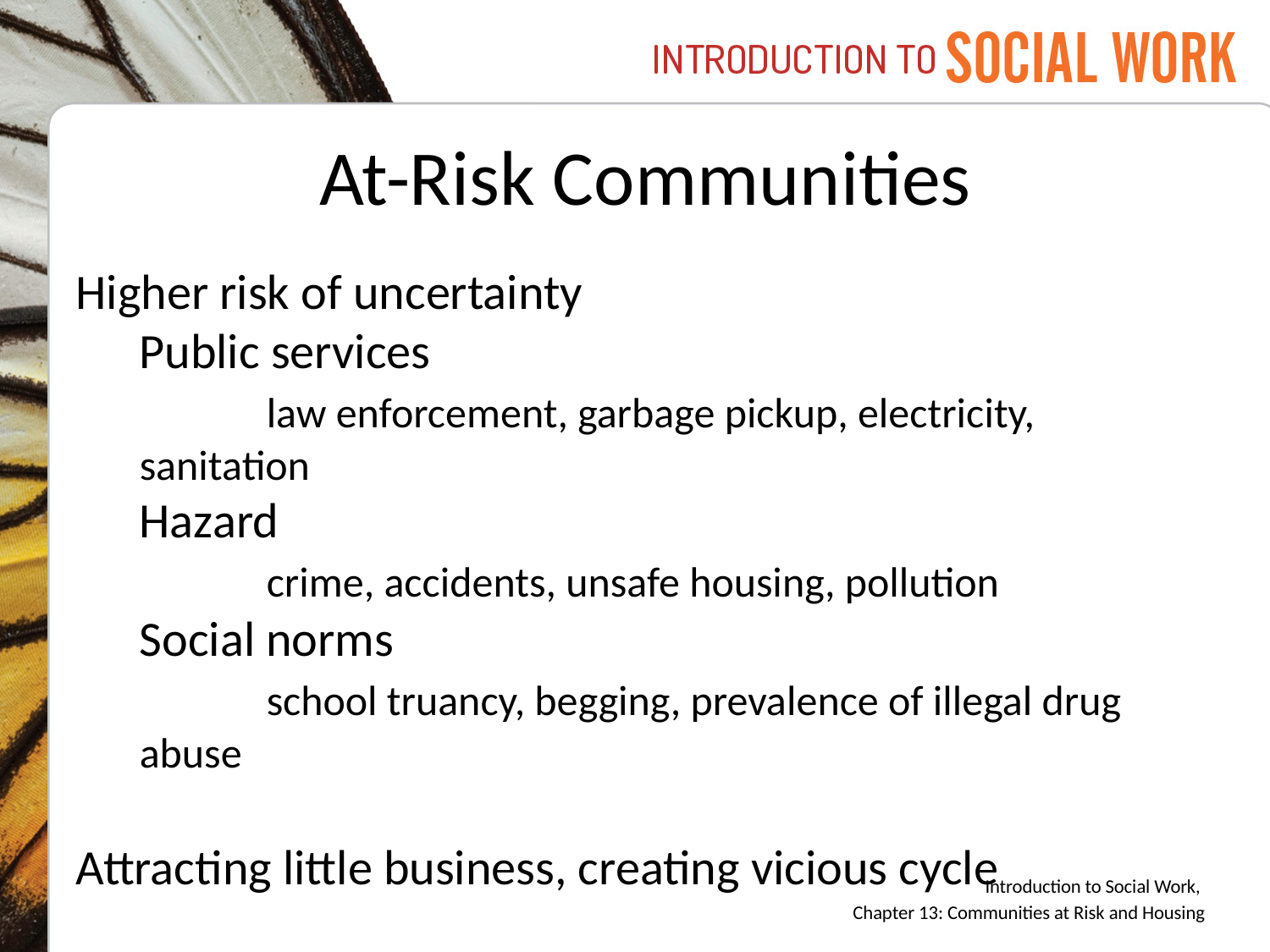

# At-Risk Communities

Higher risk of uncertainty
Public services
	law enforcement, garbage pickup, electricity, sanitation
Hazard
	crime, accidents, unsafe housing, pollution
Social norms
	school truancy, begging, prevalence of illegal drug abuse

Attracting little business, creating vicious cycle

Introduction to Social Work,
Chapter 13: Communities at Risk and Housing